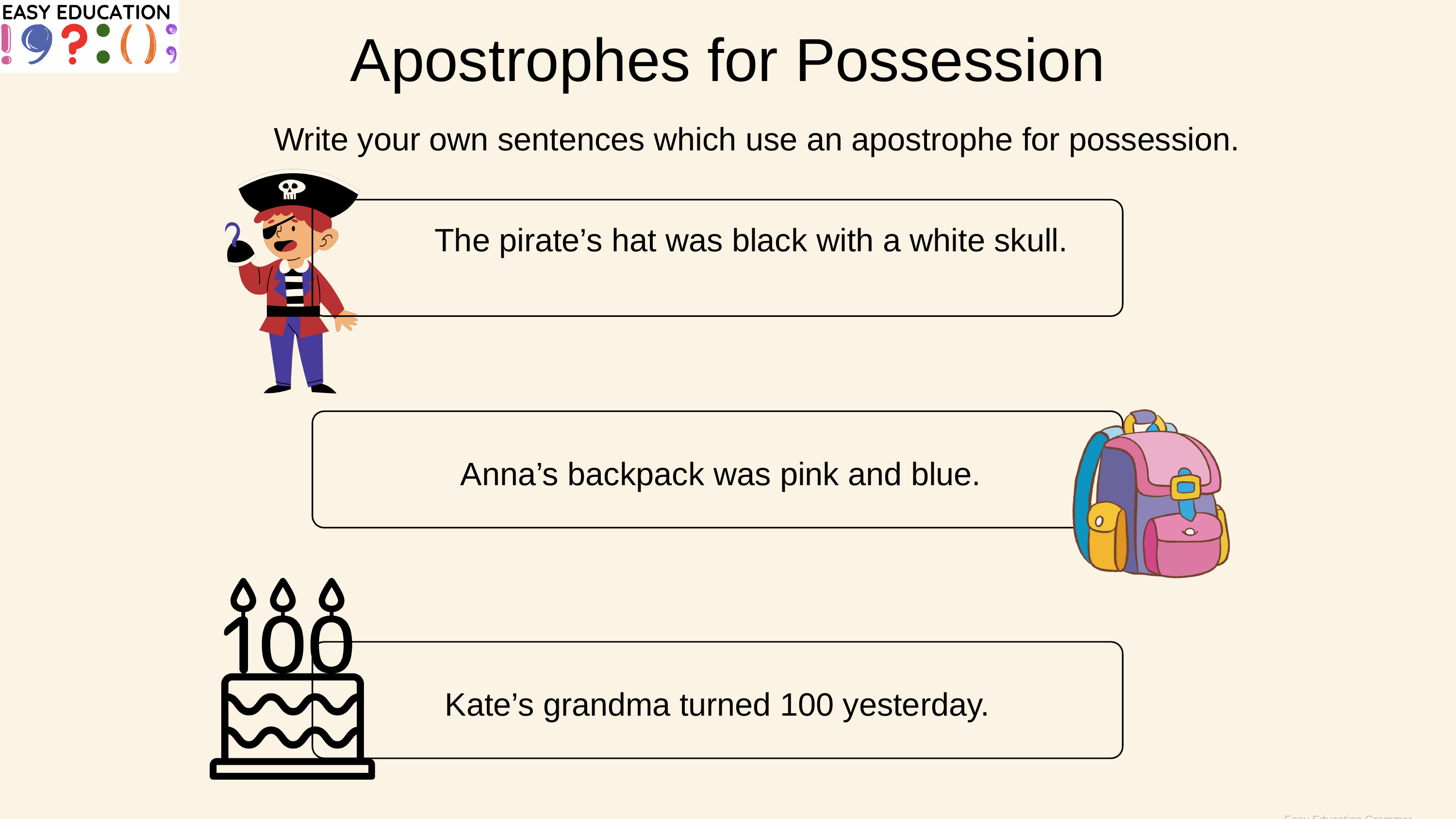

Apostrophes for Possession
Write your own sentences which use an apostrophe for possession.

The pirate’s hat was black with a white skull.

Anna’s backpack was pink and blue.

Kate’s grandma turned 100 yesterday.